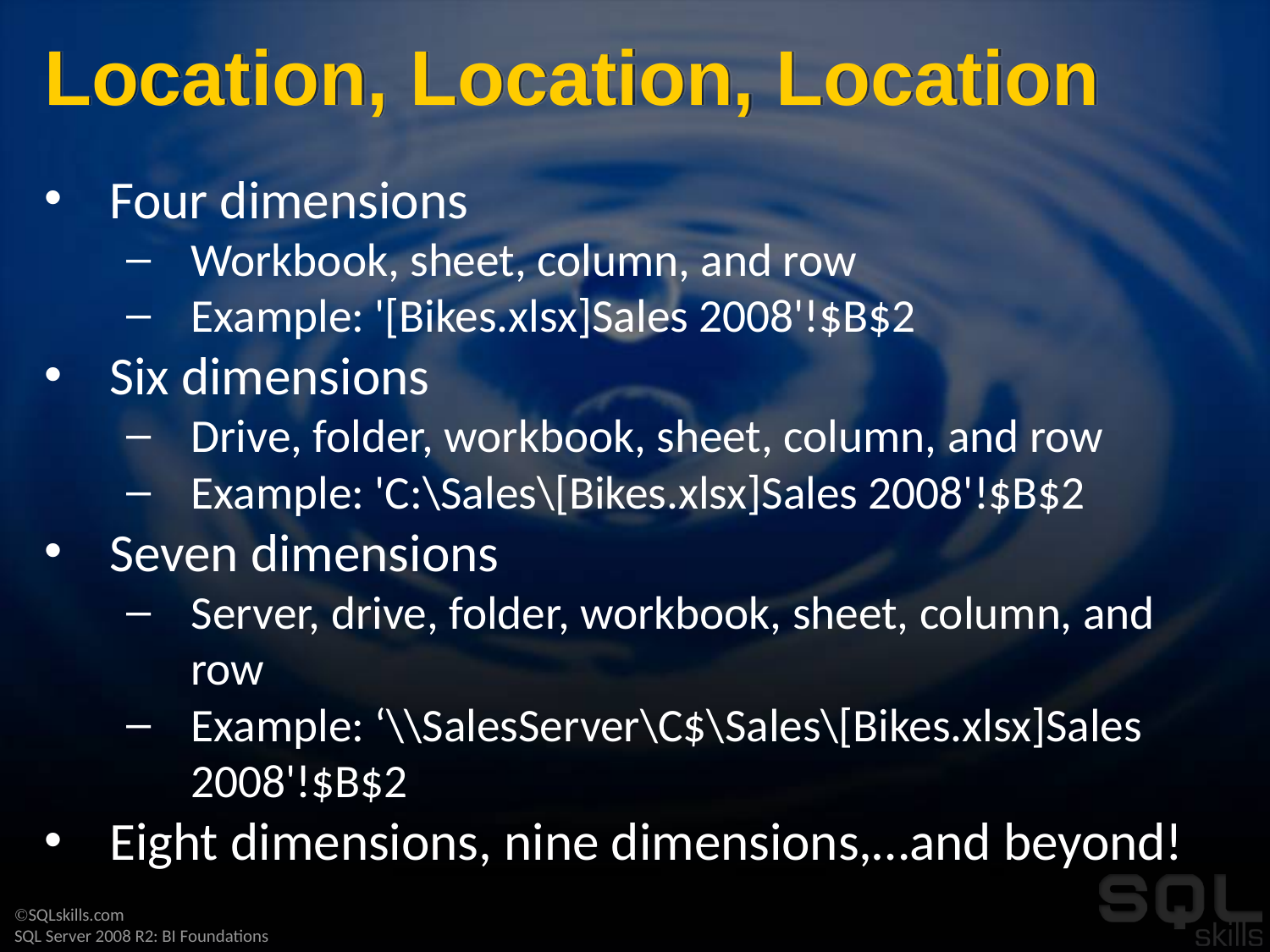

# Location, Location, Location
Four dimensions
Workbook, sheet, column, and row
Example: '[Bikes.xlsx]Sales 2008'!$B$2
Six dimensions
Drive, folder, workbook, sheet, column, and row
Example: 'C:\Sales\[Bikes.xlsx]Sales 2008'!$B$2
Seven dimensions
Server, drive, folder, workbook, sheet, column, and row
Example: ‘\\SalesServer\C$\Sales\[Bikes.xlsx]Sales 2008'!$B$2
Eight dimensions, nine dimensions,…and beyond!